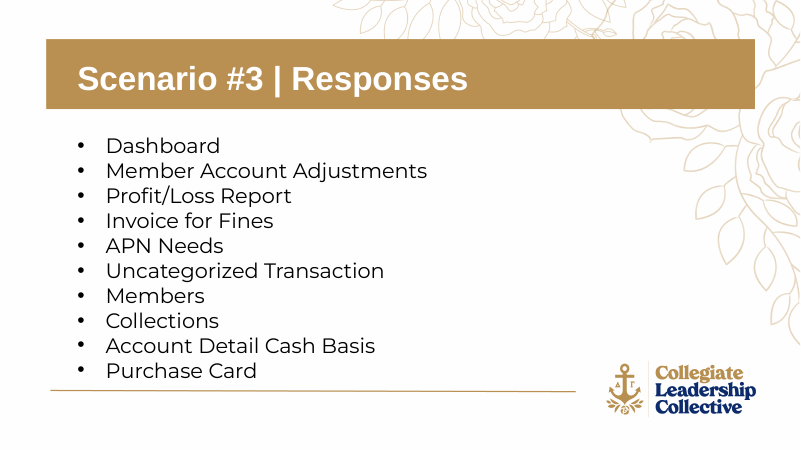

Scenario #3 | Responses
Dashboard
Member Account Adjustments
Profit/Loss Report
Invoice for Fines
APN Needs
Uncategorized Transaction
Members
Collections
Account Detail Cash Basis
Purchase Card